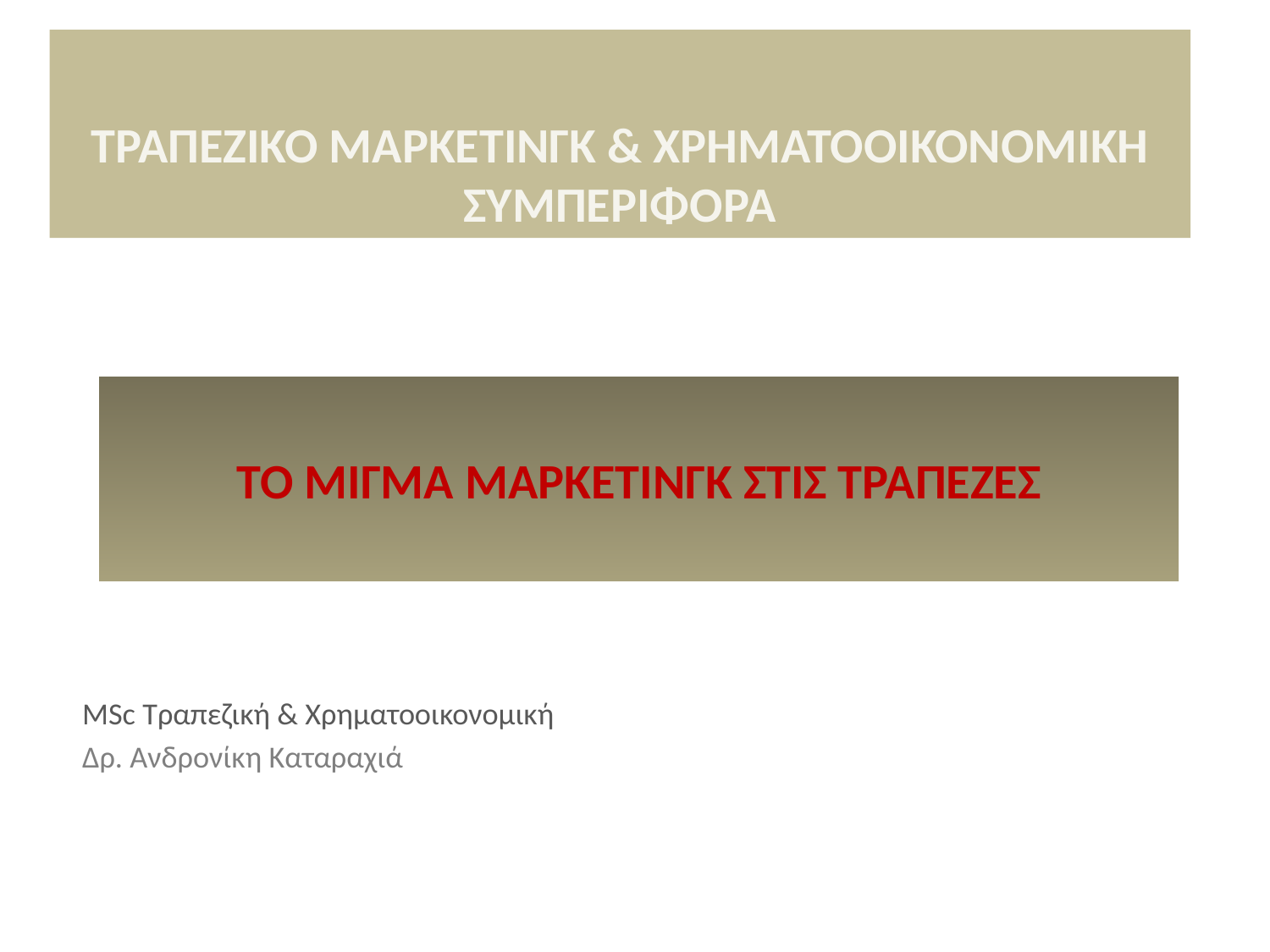

ΤΡΑΠΕΖΙΚΟ ΜΑΡΚΕΤΙΝΓΚ & ΧΡΗΜΑΤΟΟΙΚΟΝΟΜΙΚΗ ΣΥΜΠΕΡΙΦΟΡΑ
# ΤΟ ΜΙΓΜΑ ΜΑΡΚΕΤΙΝΓΚ ΣΤΙΣ ΤΡΑΠΕΖΕΣ

MSc Τραπεζική & Χρηματοοικονομική
Δρ. Ανδρονίκη Καταραχιά